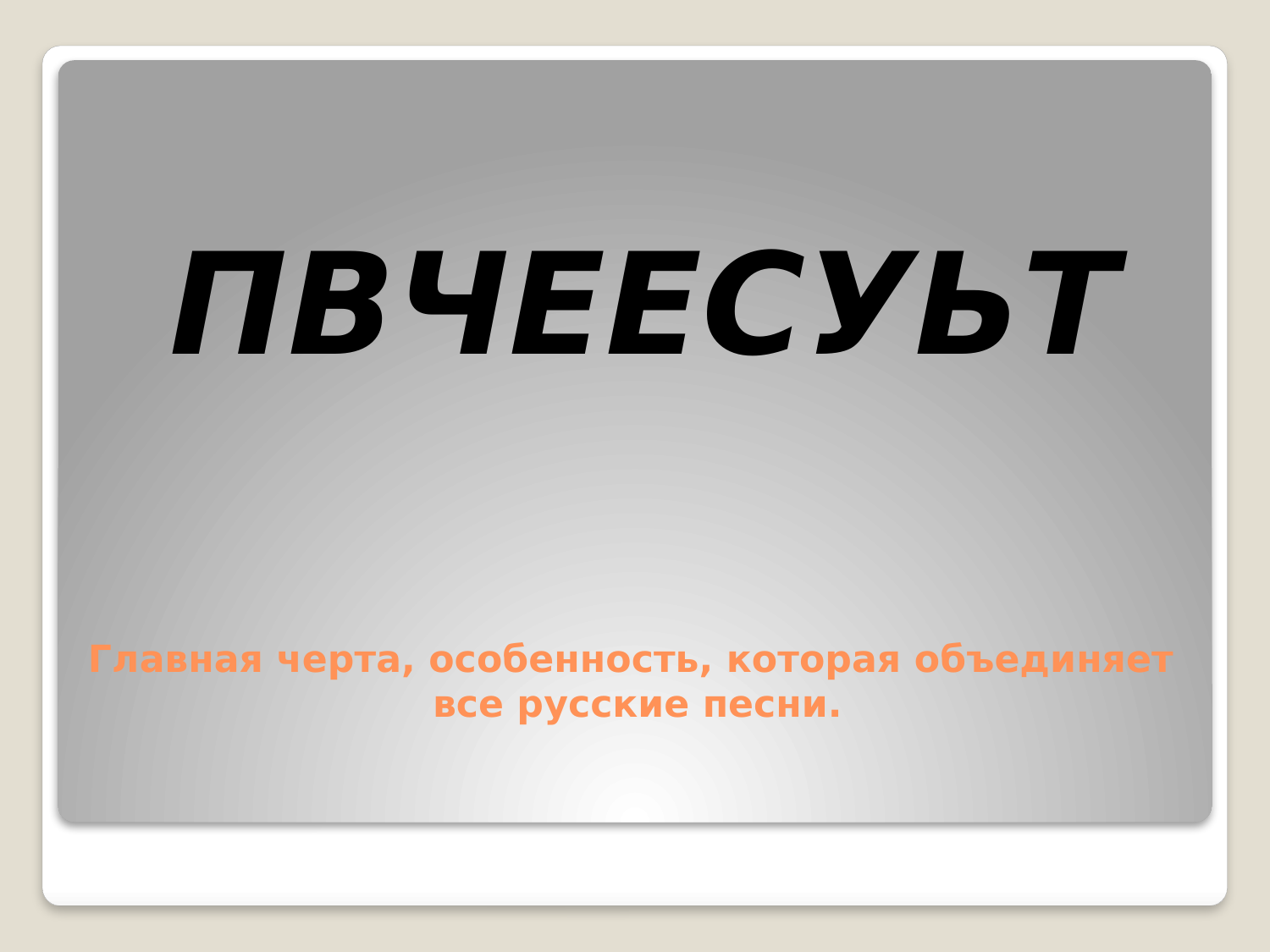

ПВЧЕЕСУЬТ
# Главная черта, особенность, которая объединяет все русские песни.